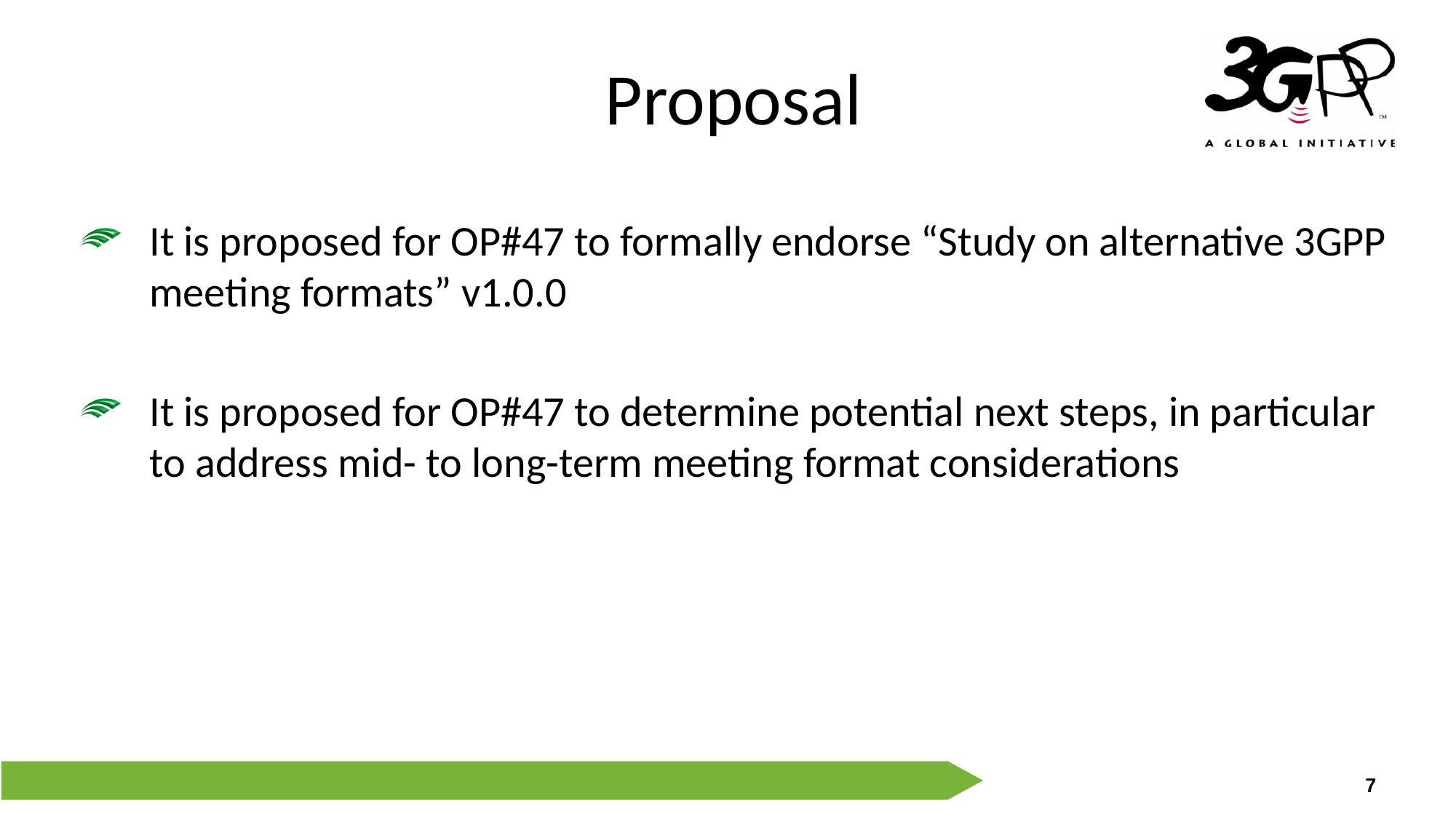

# Proposal
It is proposed for OP#47 to formally endorse “Study on alternative 3GPP meeting formats” v1.0.0

It is proposed for OP#47 to determine potential next steps, in particular to address mid- to long-term meeting format considerations